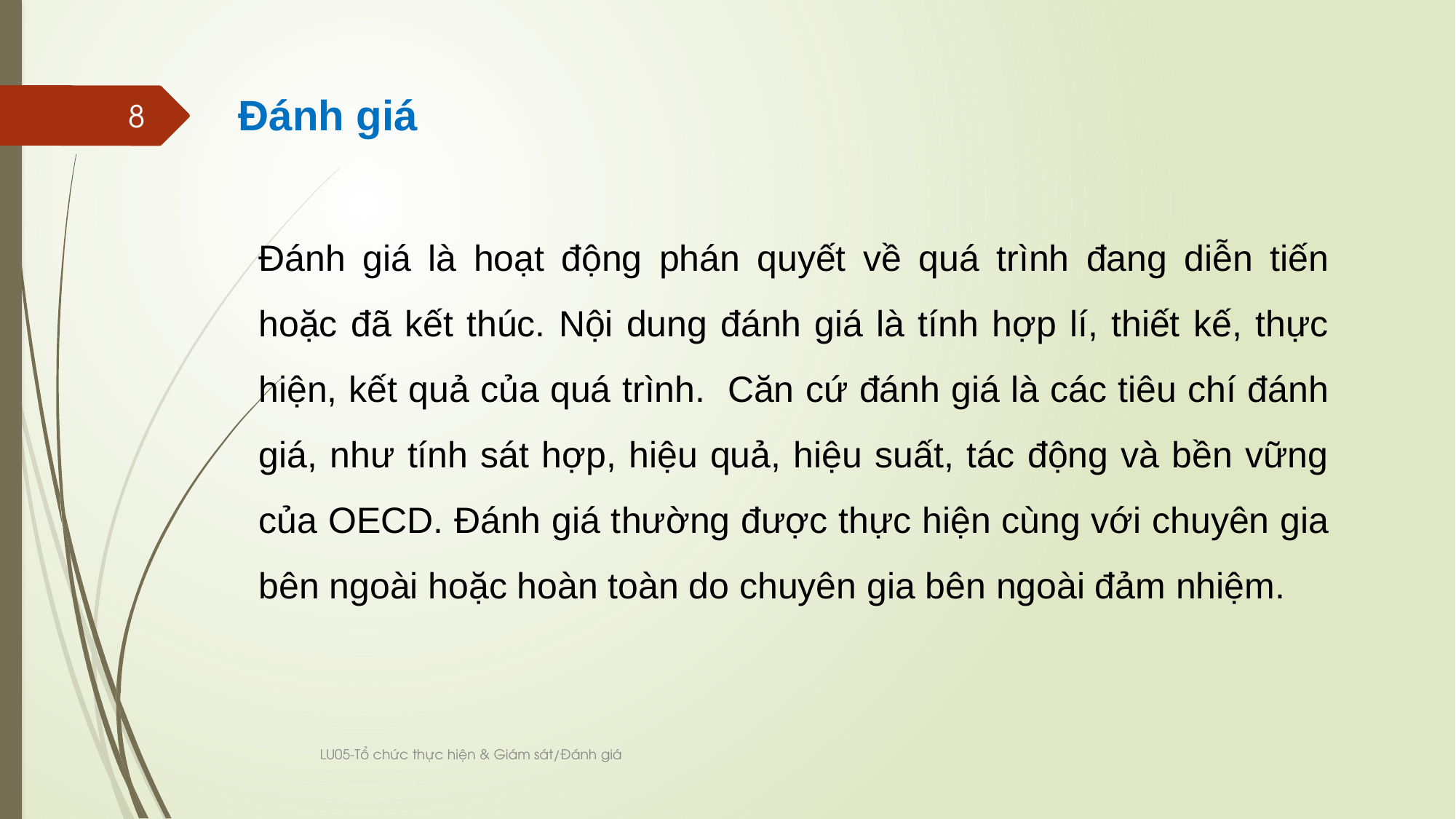

Đánh giá
8
Đánh giá là hoạt động phán quyết về quá trình đang diễn tiến hoặc đã kết thúc. Nội dung đánh giá là tính hợp lí, thiết kế, thực hiện, kết quả của quá trình.  Căn cứ đánh giá là các tiêu chí đánh giá, như tính sát hợp, hiệu quả, hiệu suất, tác động và bền vững của OECD. Đánh giá thường được thực hiện cùng với chuyên gia bên ngoài hoặc hoàn toàn do chuyên gia bên ngoài đảm nhiệm.
LU05-Tổ chức thực hiện & Giám sát/Đánh giá